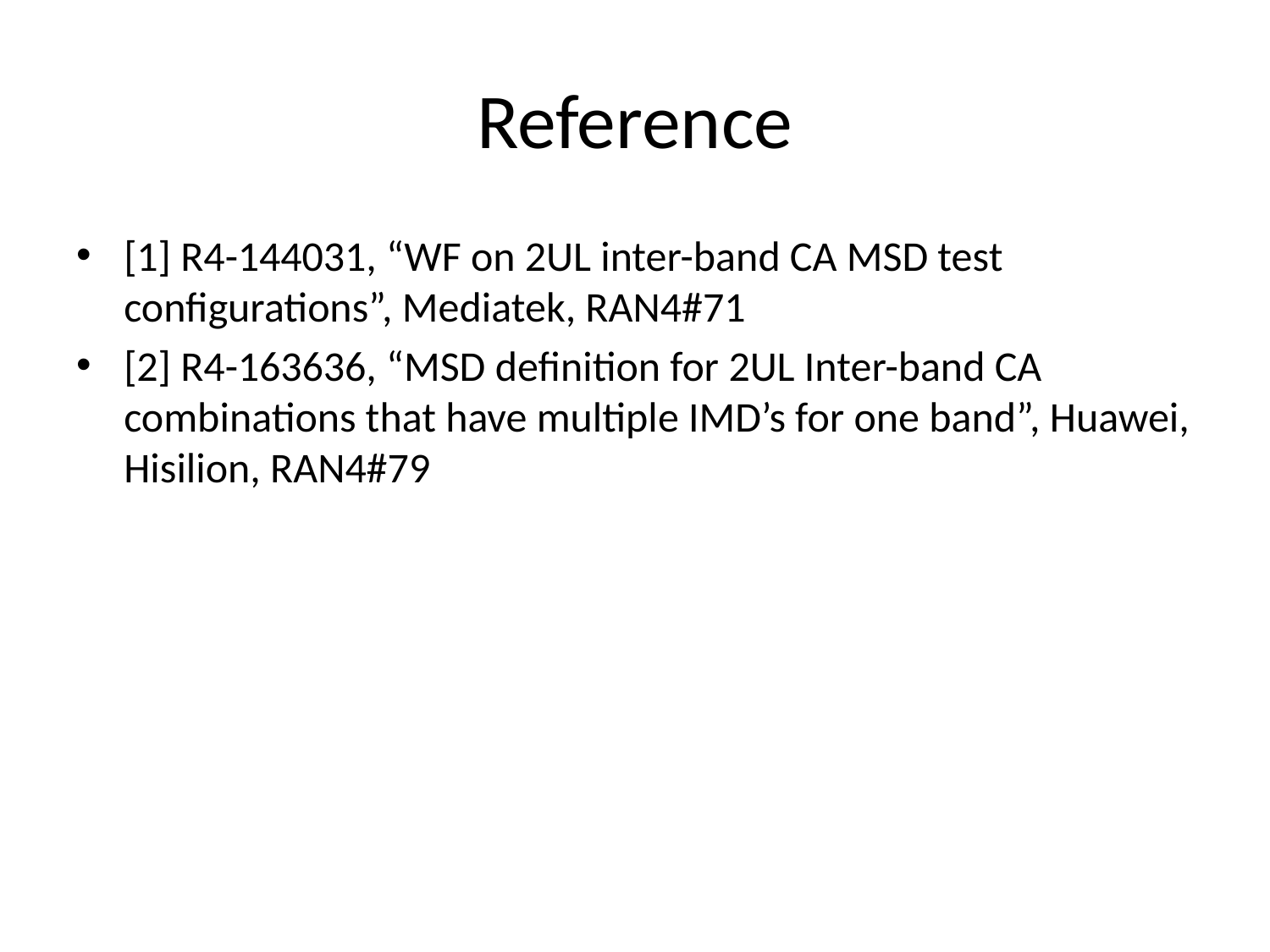

# Reference
[1] R4-144031, “WF on 2UL inter-band CA MSD test configurations”, Mediatek, RAN4#71
[2] R4-163636, “MSD definition for 2UL Inter-band CA combinations that have multiple IMD’s for one band”, Huawei, Hisilion, RAN4#79